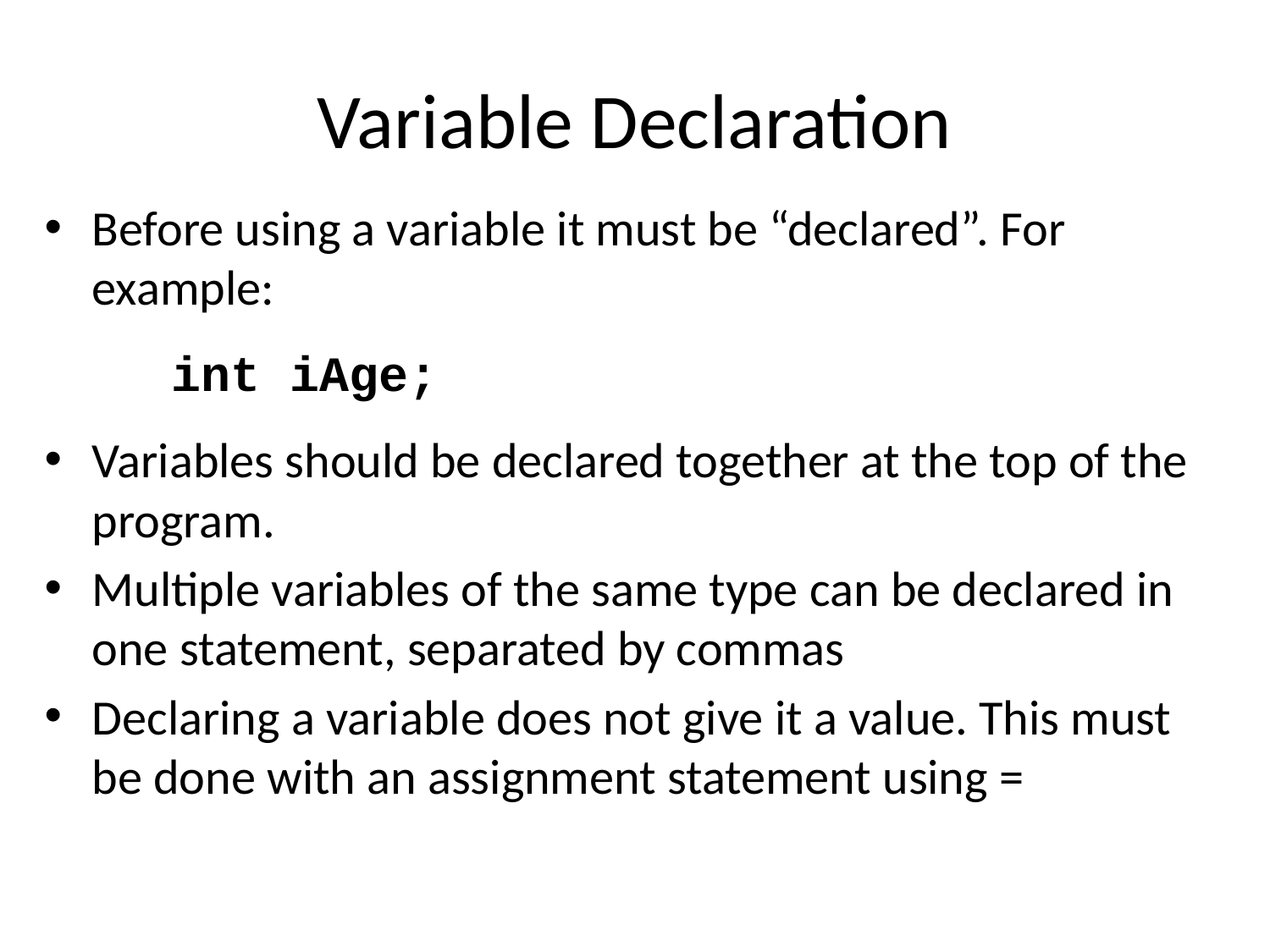

# Variable Declaration
Before using a variable it must be “declared”. For example:

int iAge;

Variables should be declared together at the top of the program.
Multiple variables of the same type can be declared in one statement, separated by commas
Declaring a variable does not give it a value. This must be done with an assignment statement using =